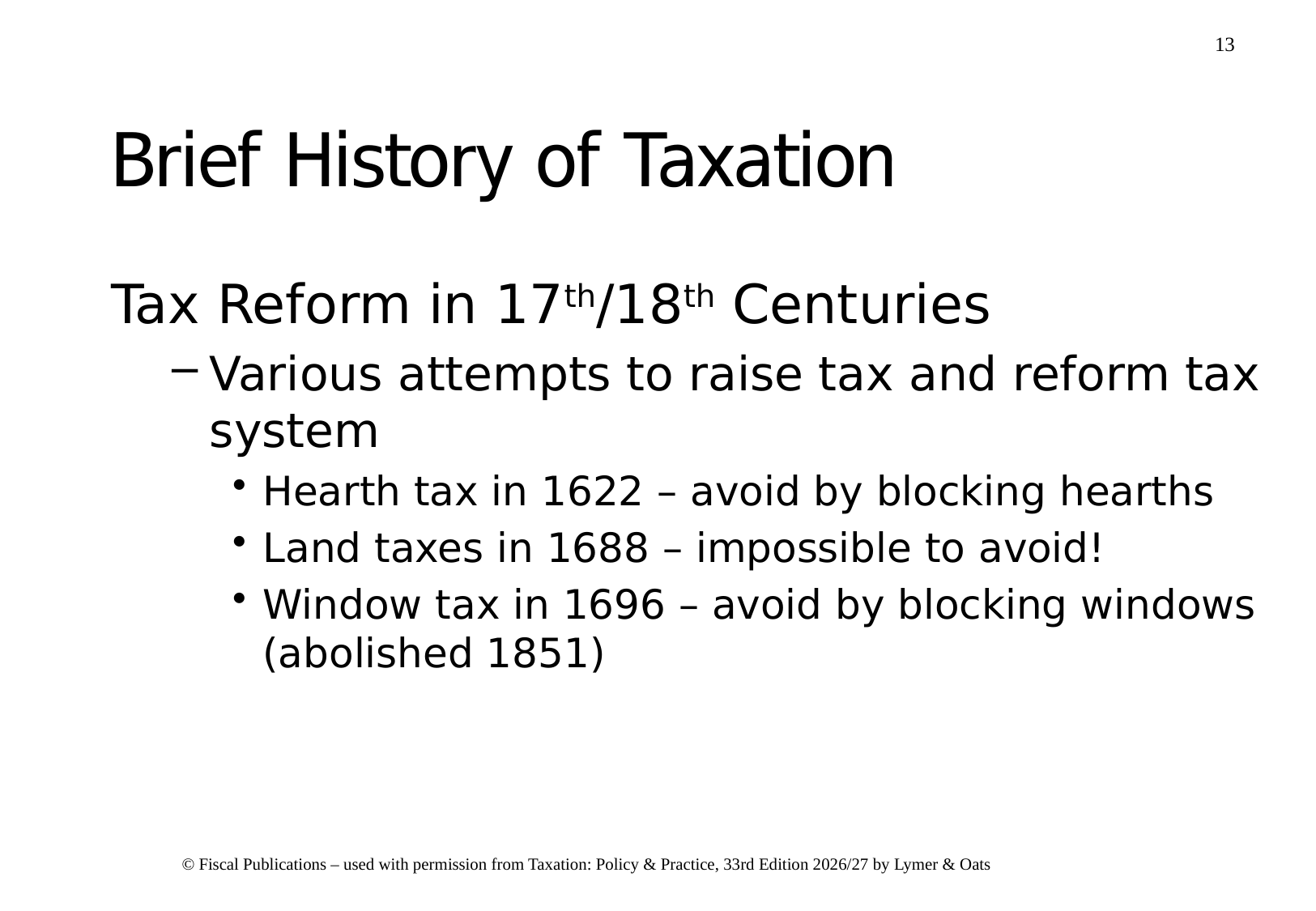

# Brief History of Taxation
Tax Reform in 17th/18th Centuries
Various attempts to raise tax and reform tax system
Hearth tax in 1622 – avoid by blocking hearths
Land taxes in 1688 – impossible to avoid!
Window tax in 1696 – avoid by blocking windows (abolished 1851)